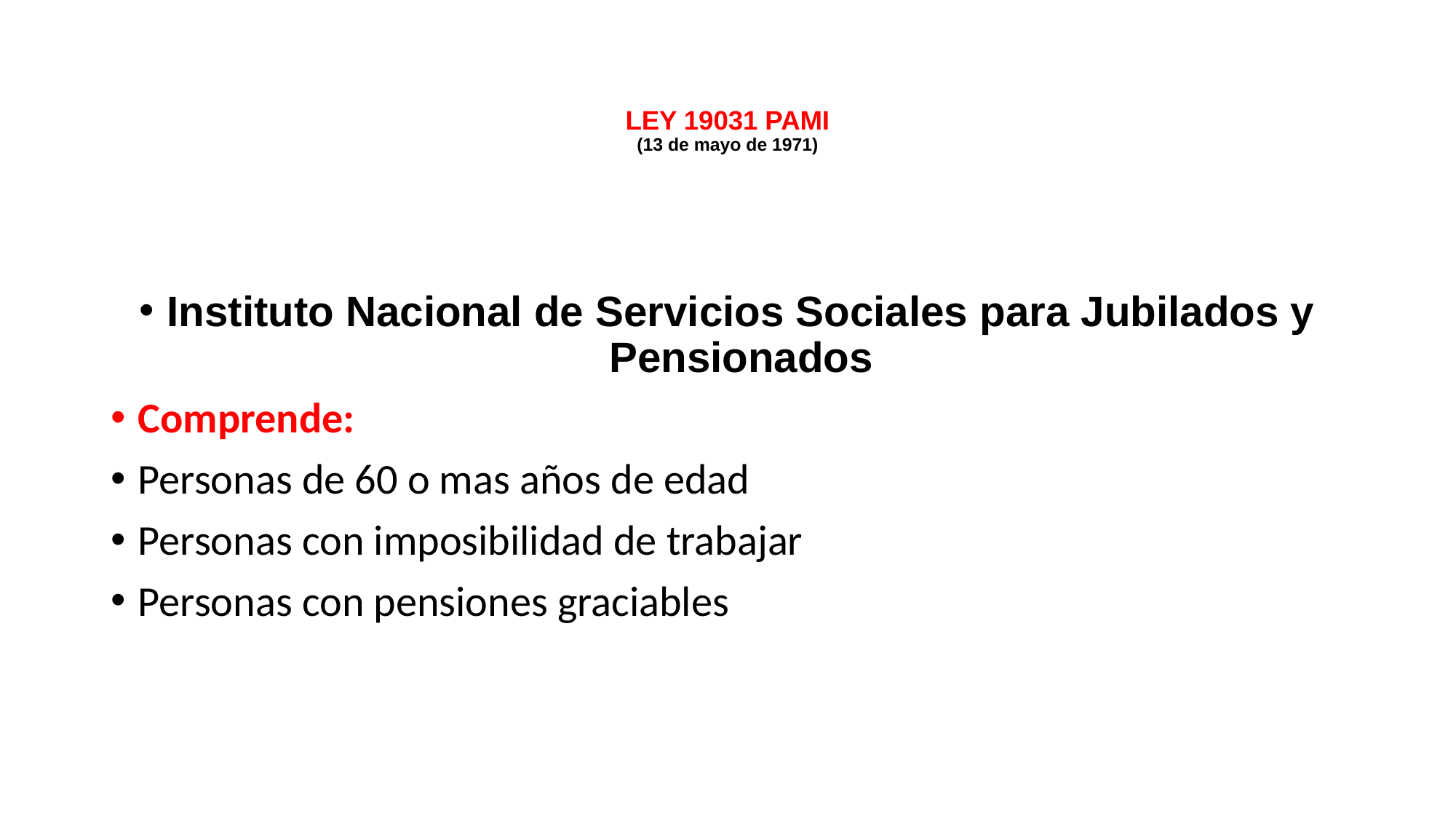

# LEY 19031 PAMI (13 de mayo de 1971)

Instituto Nacional de Servicios Sociales para Jubilados y Pensionados
Comprende:
Personas de 60 o mas años de edad
Personas con imposibilidad de trabajar
Personas con pensiones graciables